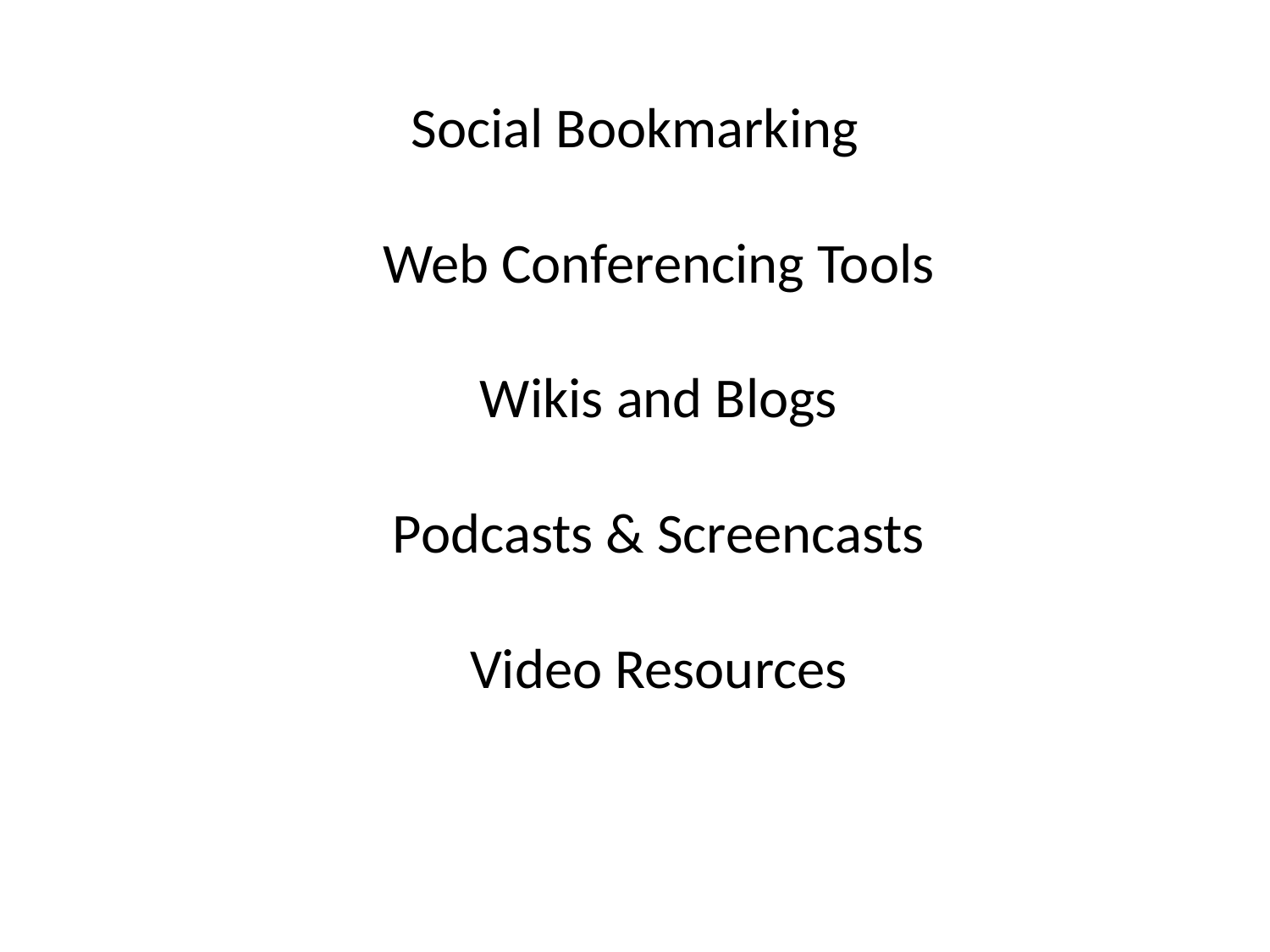

Social Bookmarking
Web Conferencing Tools
Wikis and Blogs
Podcasts & Screencasts
Video Resources